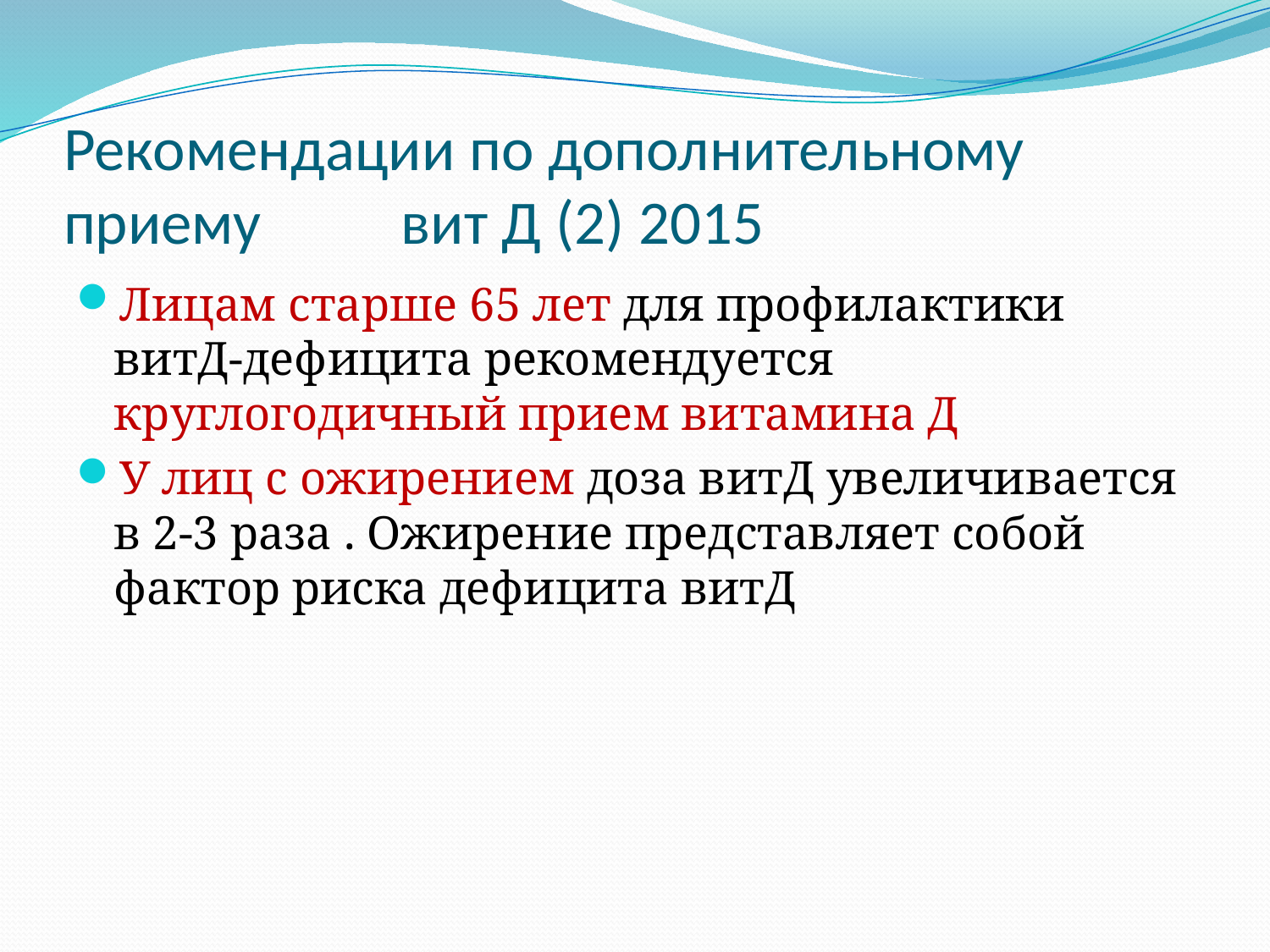

# Рекомендации по дополнительному приему          вит Д (2) 2015
Лицам старше 65 лет для профилактики витД-дефицита рекомендуется круглогодичный прием витамина Д
У лиц с ожирением доза витД увеличивается в 2-3 раза . Ожирение представляет собой фактор риска дефицита витД